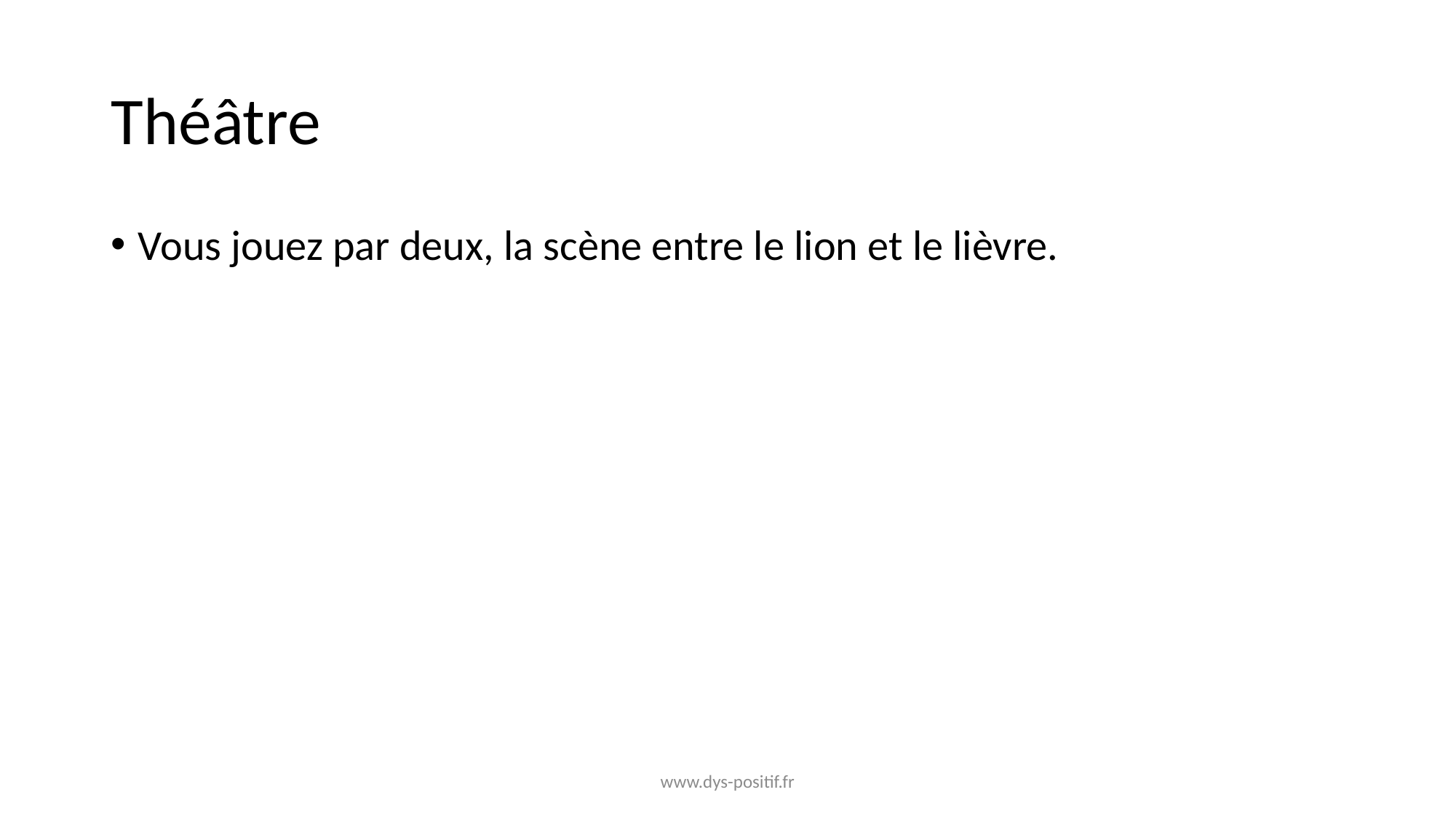

# Théâtre
Vous jouez par deux, la scène entre le lion et le lièvre.

www.dys-positif.fr